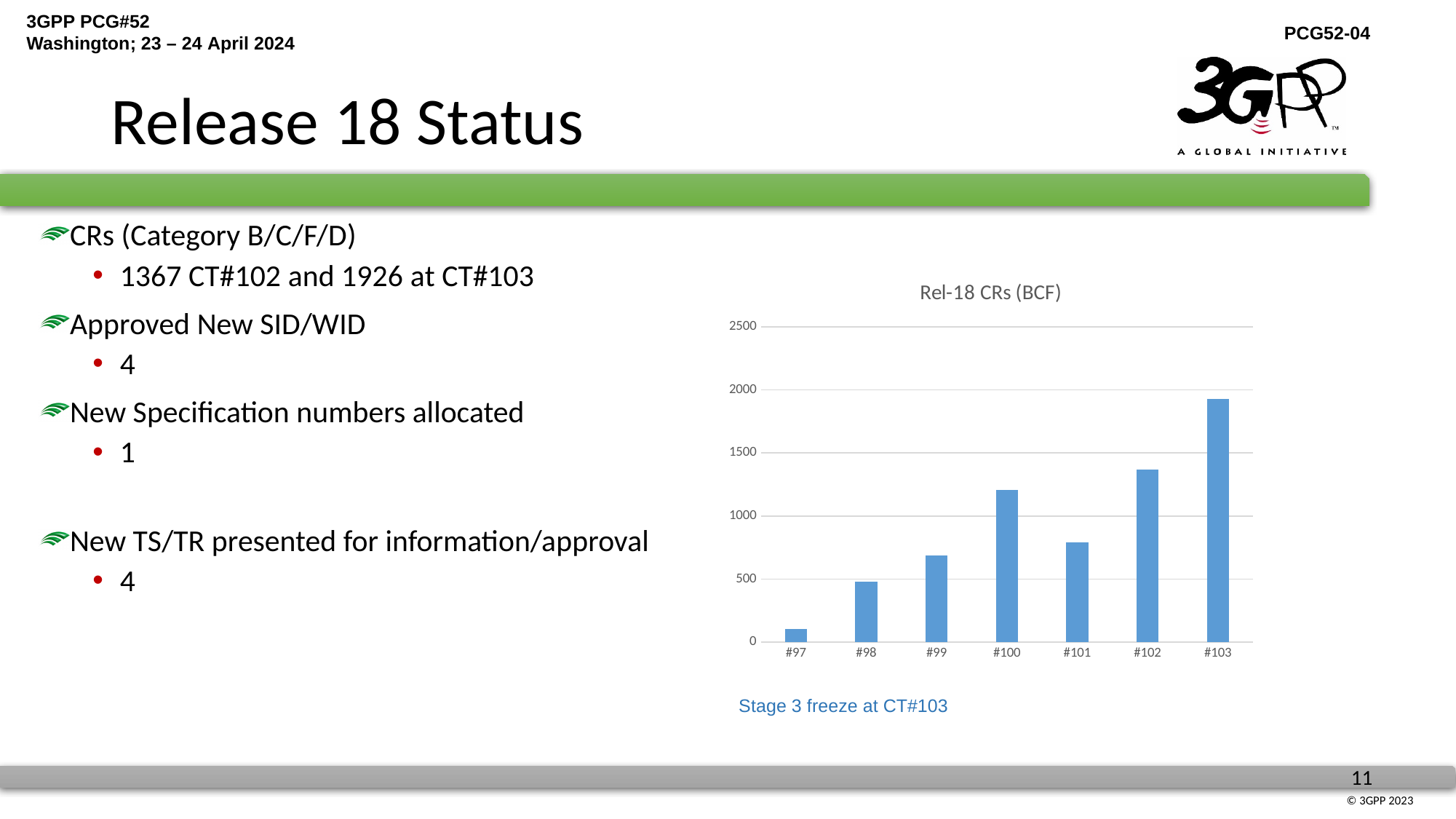

# Release 18 Status

CRs (Category B/C/F/D)
1367 CT#102 and 1926 at CT#103
Approved New SID/WID
4
New Specification numbers allocated
1

New TS/TR presented for information/approval
4

### Chart: Rel-18 CRs (BCF)

| Category |  |
|---|---|
| #97 | 103.0 |
| #98 | 482.0 |
| #99 | 688.0 |
| #100 | 1205.0 |
| #101 | 794.0 |
| #102 | 1367.0 |
| #103 | 1926.0 |
Stage 3 freeze at CT#103